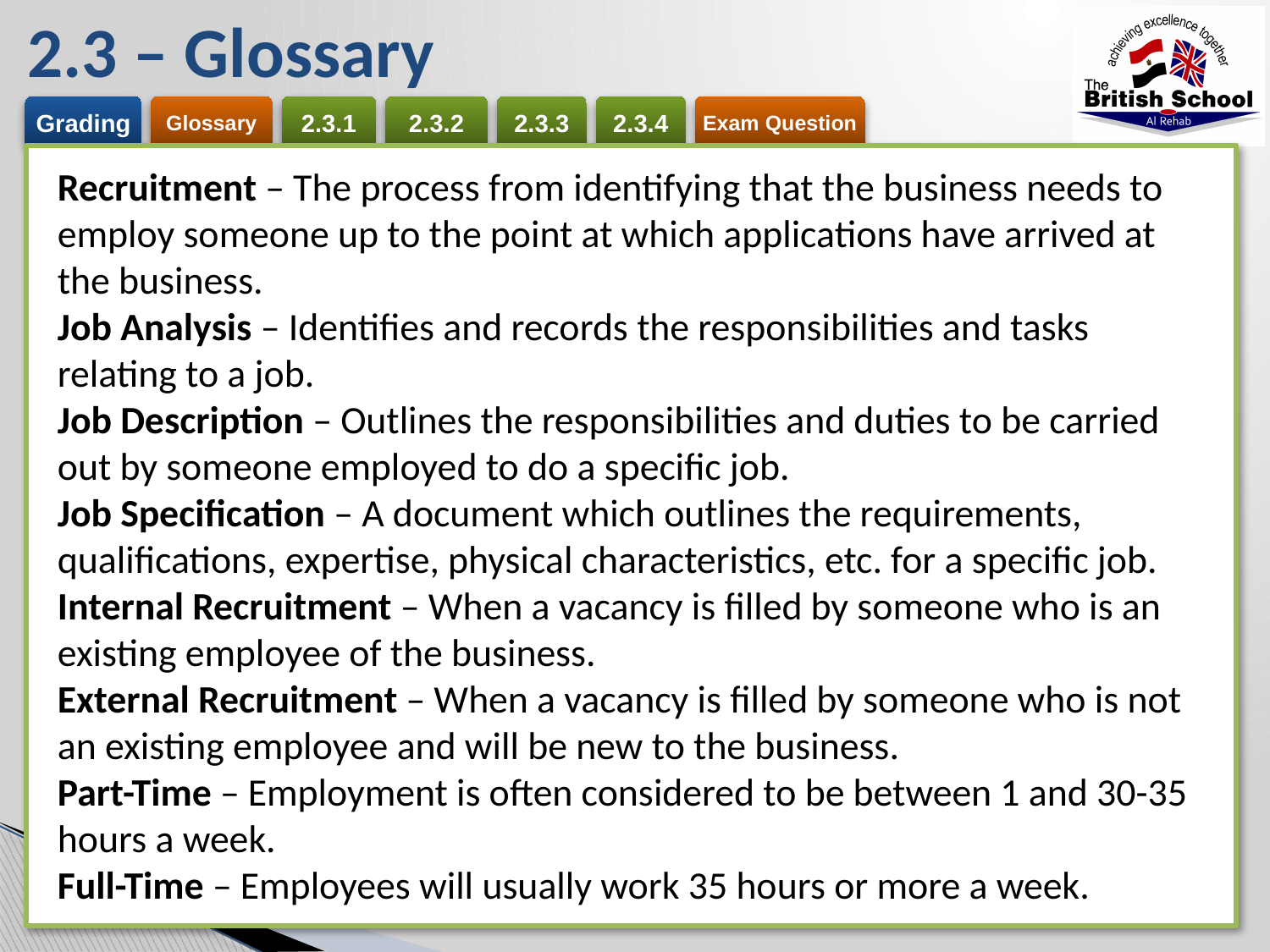

# 2.3 – Glossary
Recruitment – The process from identifying that the business needs to employ someone up to the point at which applications have arrived at the business.
Job Analysis – Identifies and records the responsibilities and tasks relating to a job.
Job Description – Outlines the responsibilities and duties to be carried out by someone employed to do a specific job.
Job Specification – A document which outlines the requirements, qualifications, expertise, physical characteristics, etc. for a specific job.
Internal Recruitment – When a vacancy is filled by someone who is an existing employee of the business.
External Recruitment – When a vacancy is filled by someone who is not an existing employee and will be new to the business.
Part-Time – Employment is often considered to be between 1 and 30-35 hours a week.
Full-Time – Employees will usually work 35 hours or more a week.